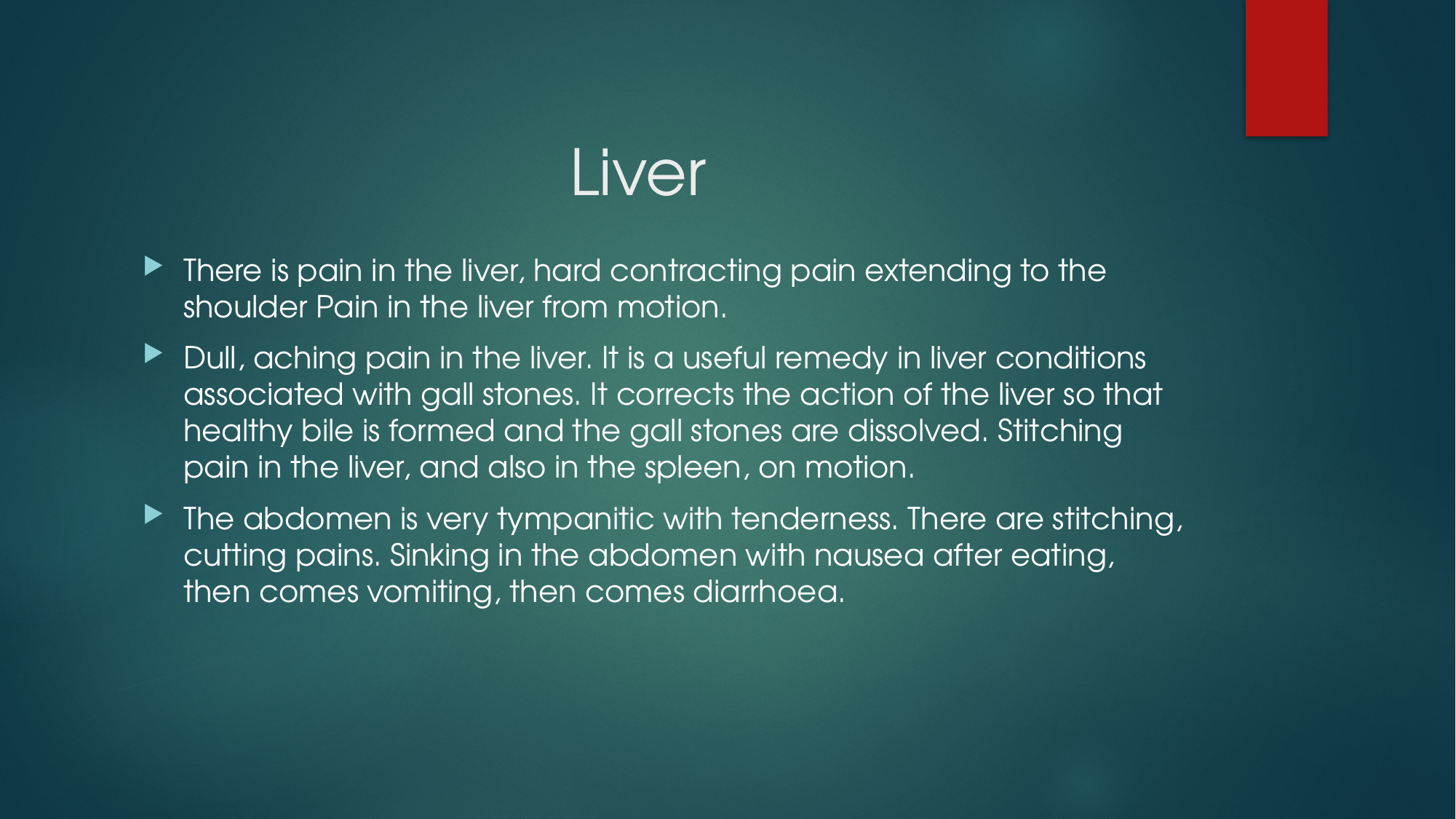

# Liver
There is pain in the liver, hard contracting pain extending to the shoulder Pain in the liver from motion.
Dull, aching pain in the liver. It is a useful remedy in liver conditions associated with gall stones. It corrects the action of the liver so that healthy bile is formed and the gall stones are dissolved. Stitching pain in the liver, and also in the spleen, on motion.
The abdomen is very tympanitic with tenderness. There are stitching, cutting pains. Sinking in the abdomen with nausea after eating, then comes vomiting, then comes diarrhoea.